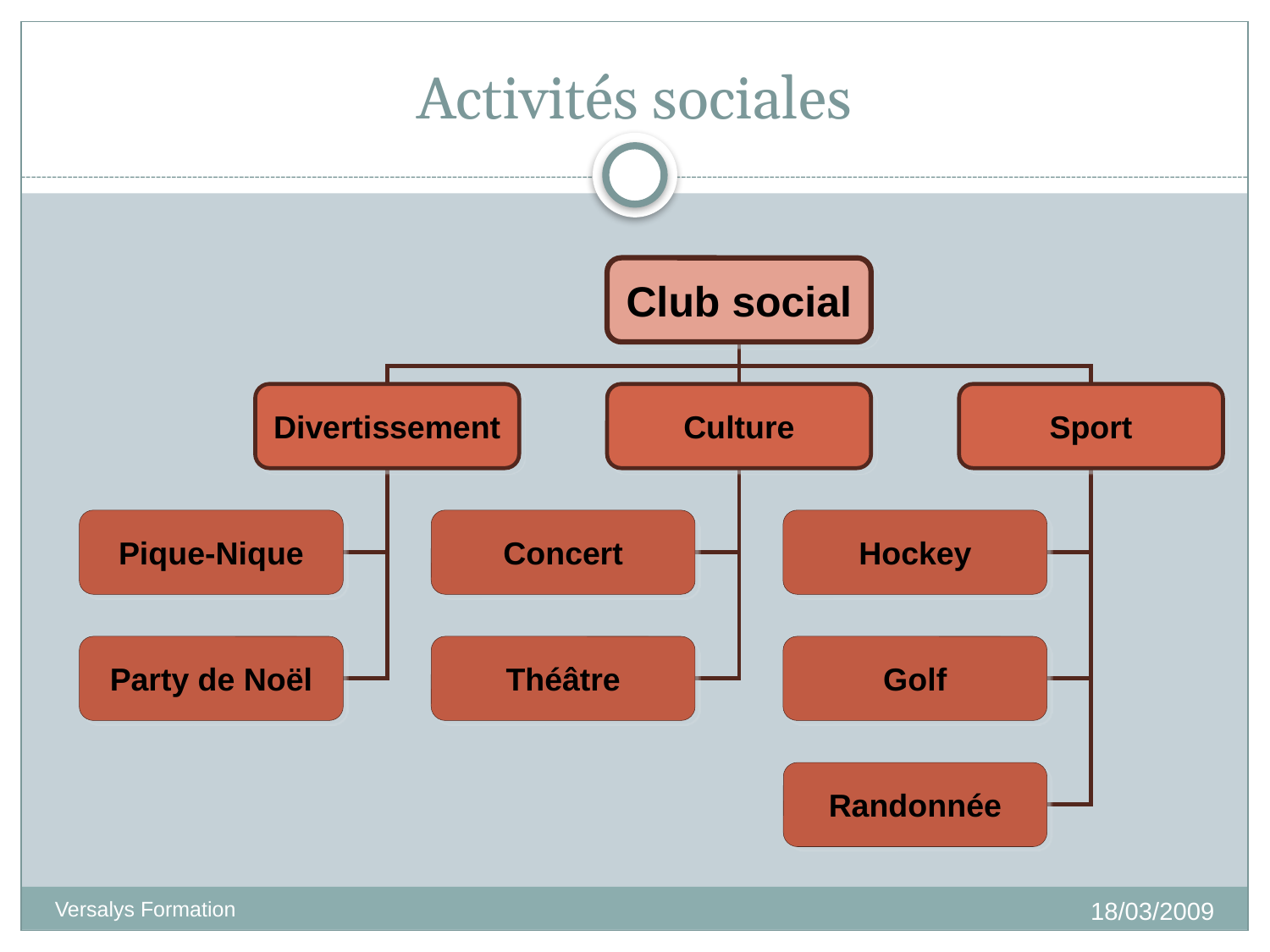

# Activités sociales
Club social
Divertissement
Culture
Sport
Pique-Nique
Concert
Hockey
Party de Noël
Théâtre
Golf
Randonnée
18/03/2009
Versalys Formation